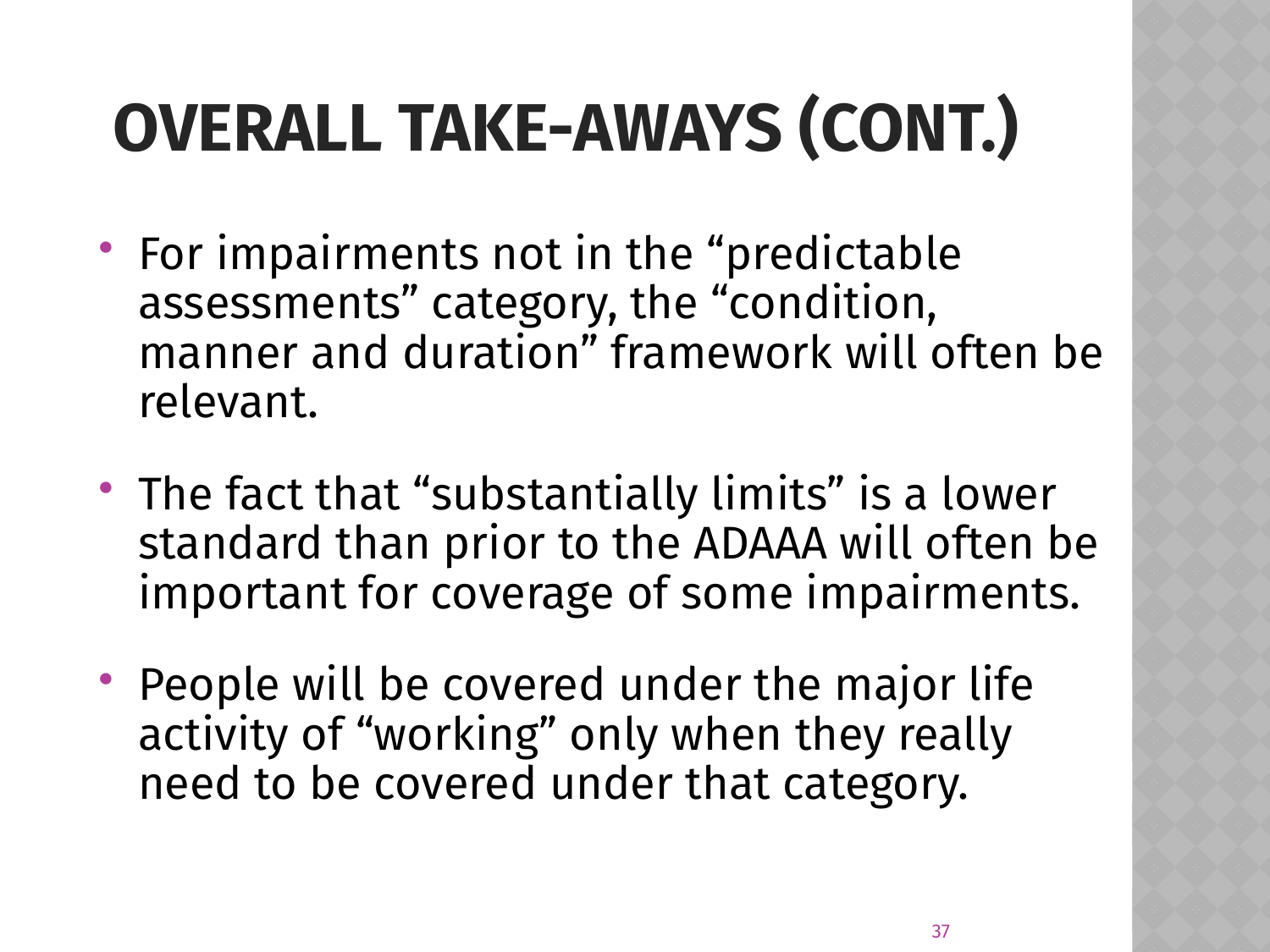

# overall take-aways (cont.)
For impairments not in the “predictable assessments” category, the “condition, manner and duration” framework will often be relevant.
The fact that “substantially limits” is a lower standard than prior to the ADAAA will often be important for coverage of some impairments.
People will be covered under the major life activity of “working” only when they really need to be covered under that category.
37